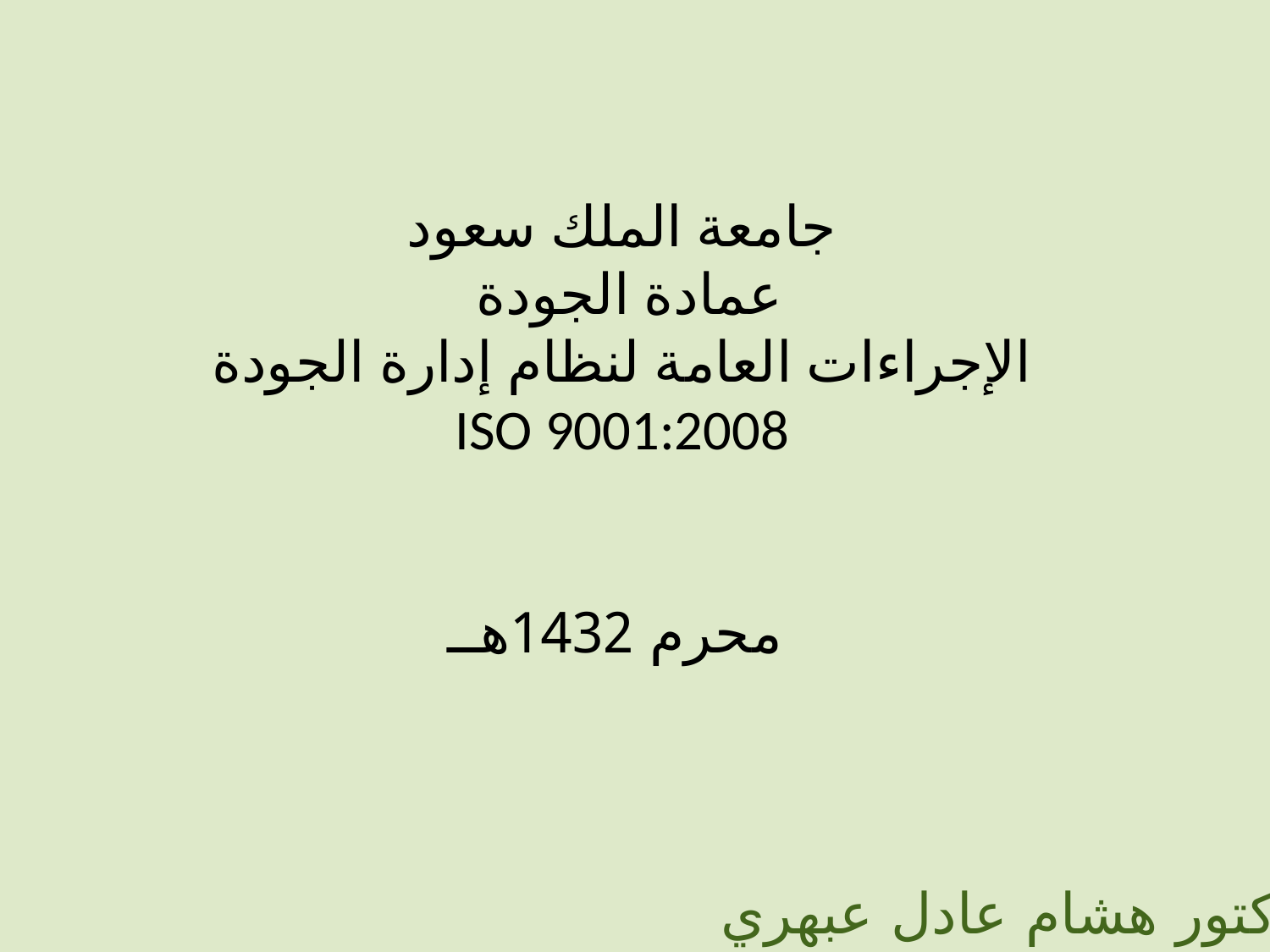

جامعة الملك سعود
عمادة الجودة
الإجراءات العامة لنظام إدارة الجودة
ISO 9001:2008

 محرم 1432هــ

الدكتور هشام عادل عبهري